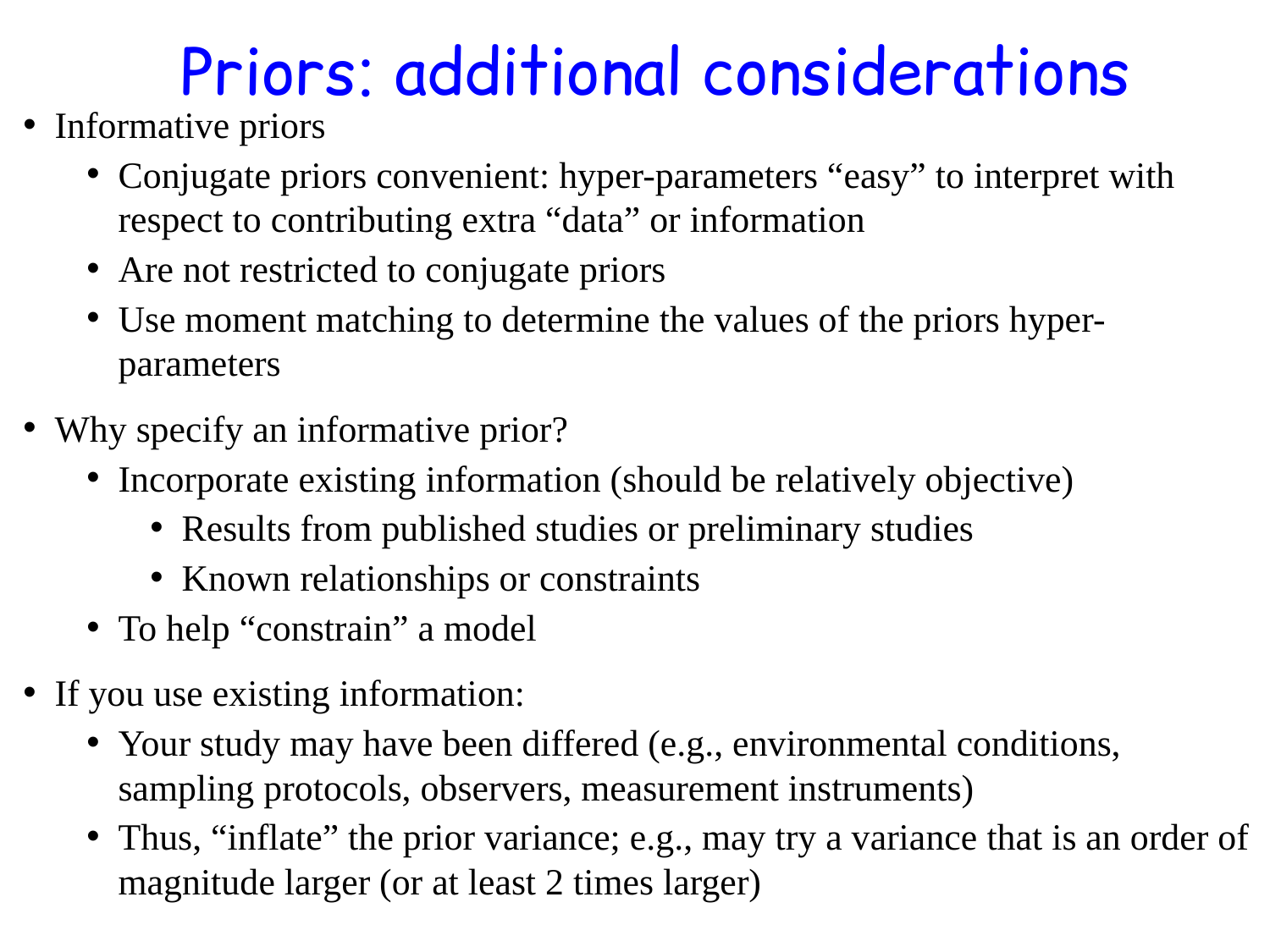

# Priors: additional considerations
Informative priors
Conjugate priors convenient: hyper-parameters “easy” to interpret with respect to contributing extra “data” or information
Are not restricted to conjugate priors
Use moment matching to determine the values of the priors hyper-parameters
Why specify an informative prior?
Incorporate existing information (should be relatively objective)
Results from published studies or preliminary studies
Known relationships or constraints
To help “constrain” a model
If you use existing information:
Your study may have been differed (e.g., environmental conditions, sampling protocols, observers, measurement instruments)
Thus, “inflate” the prior variance; e.g., may try a variance that is an order of magnitude larger (or at least 2 times larger)